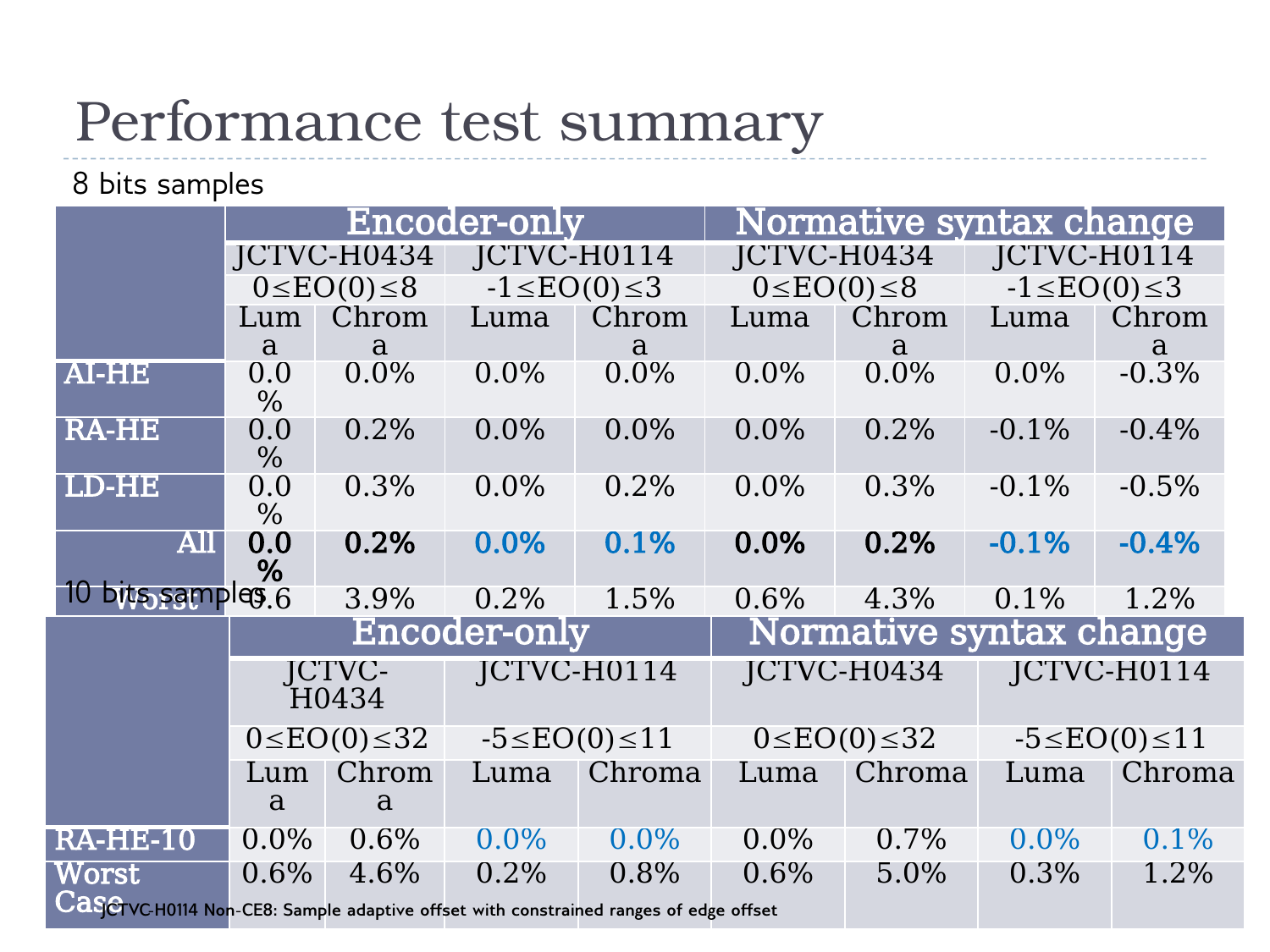

# Performance test summary
8 bits samples
|  | Encoder-only |  |  |  | Normative syntax change |  |  |  |
| --- | --- | --- | --- | --- | --- | --- | --- | --- |
|  | JCTVC-H0434 |  | JCTVC-H0114 |  | JCTVC-H0434 |  | JCTVC-H0114 |  |
|  | 0≤EO(0)≤8 |  | -1≤EO(0)≤3 |  | 0≤EO(0)≤8 |  | -1≤EO(0)≤3 |  |
|  | Luma | Chroma | Luma | Chroma | Luma | Chroma | Luma | Chroma |
| AI-HE | 0.0% | 0.0% | 0.0% | 0.0% | 0.0% | 0.0% | 0.0% | -0.3% |
| RA-HE | 0.0% | 0.2% | 0.0% | 0.0% | 0.0% | 0.2% | -0.1% | -0.4% |
| LD-HE | 0.0% | 0.3% | 0.0% | 0.2% | 0.0% | 0.3% | -0.1% | -0.5% |
| All | 0.0% | 0.2% | 0.0% | 0.1% | 0.0% | 0.2% | -0.1% | -0.4% |
| Worst Case | 0.6% | 3.9% | 0.2% | 1.5% | 0.6% | 4.3% | 0.1% | 1.2% |
10 bits samples
|  | Encoder-only |  |  |  | Normative syntax change |  |  |  |
| --- | --- | --- | --- | --- | --- | --- | --- | --- |
|  | JCTVC-H0434 |  | JCTVC-H0114 |  | JCTVC-H0434 |  | JCTVC-H0114 |  |
|  | 0≤EO(0)≤32 |  | -5≤EO(0)≤11 |  | 0≤EO(0)≤32 |  | -5≤EO(0)≤11 |  |
|  | Luma | Chroma | Luma | Chroma | Luma | Chroma | Luma | Chroma |
| RA-HE-10 | 0.0% | 0.6% | 0.0% | 0.0% | 0.0% | 0.7% | 0.0% | 0.1% |
| Worst Case | 0.6% | 4.6% | 0.2% | 0.8% | 0.6% | 5.0% | 0.3% | 1.2% |
JCTVC-H0114 Non-CE8: Sample adaptive offset with constrained ranges of edge offset